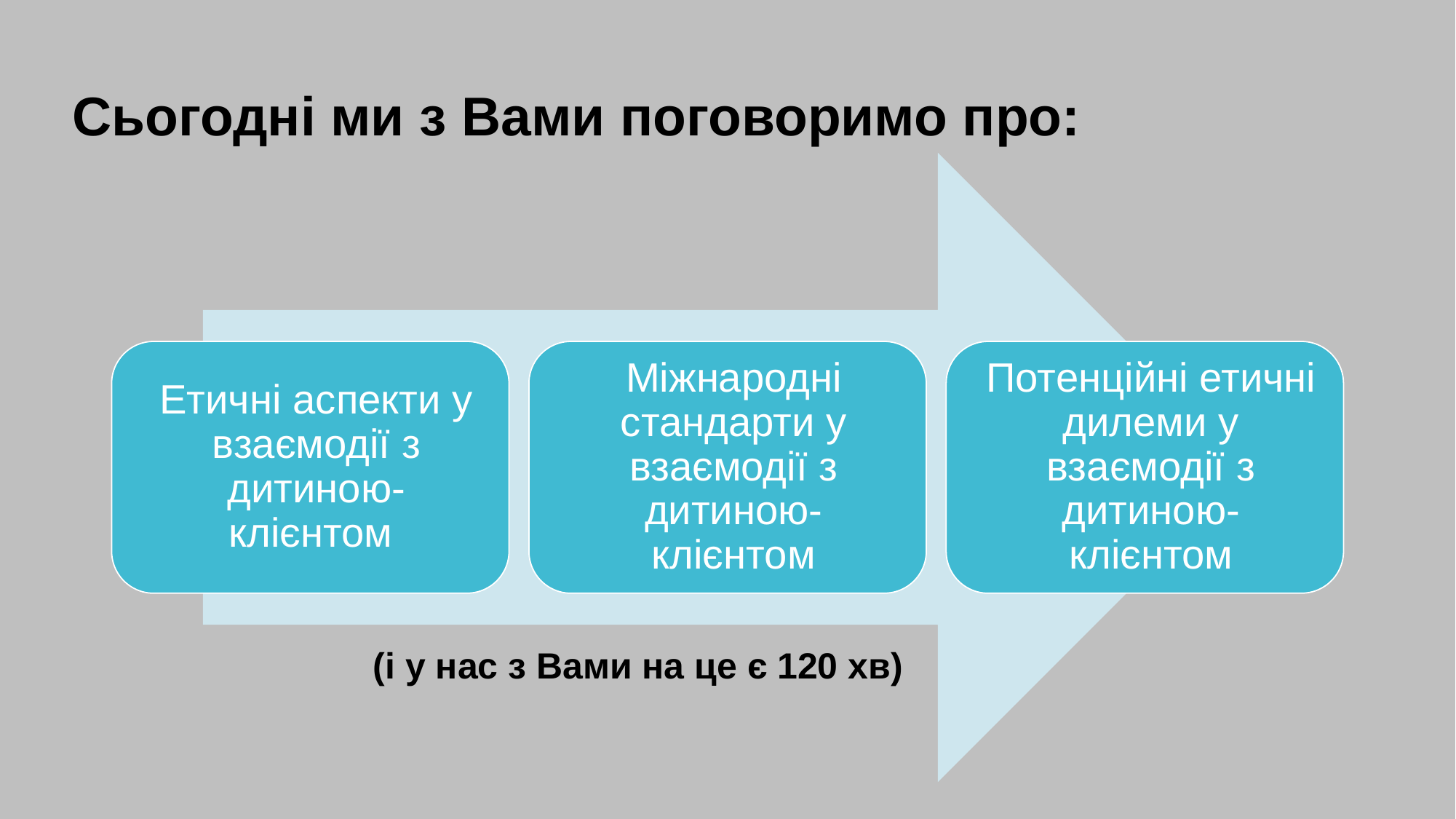

Сьогодні ми з Вами поговоримо про:
Етичні аспекти у взаємодії з дитиною-клієнтом
Міжнародні стандарти у взаємодії з дитиною-клієнтом
Потенційні етичні дилеми у взаємодії з дитиною-клієнтом
(і у нас з Вами на це є 120 хв)